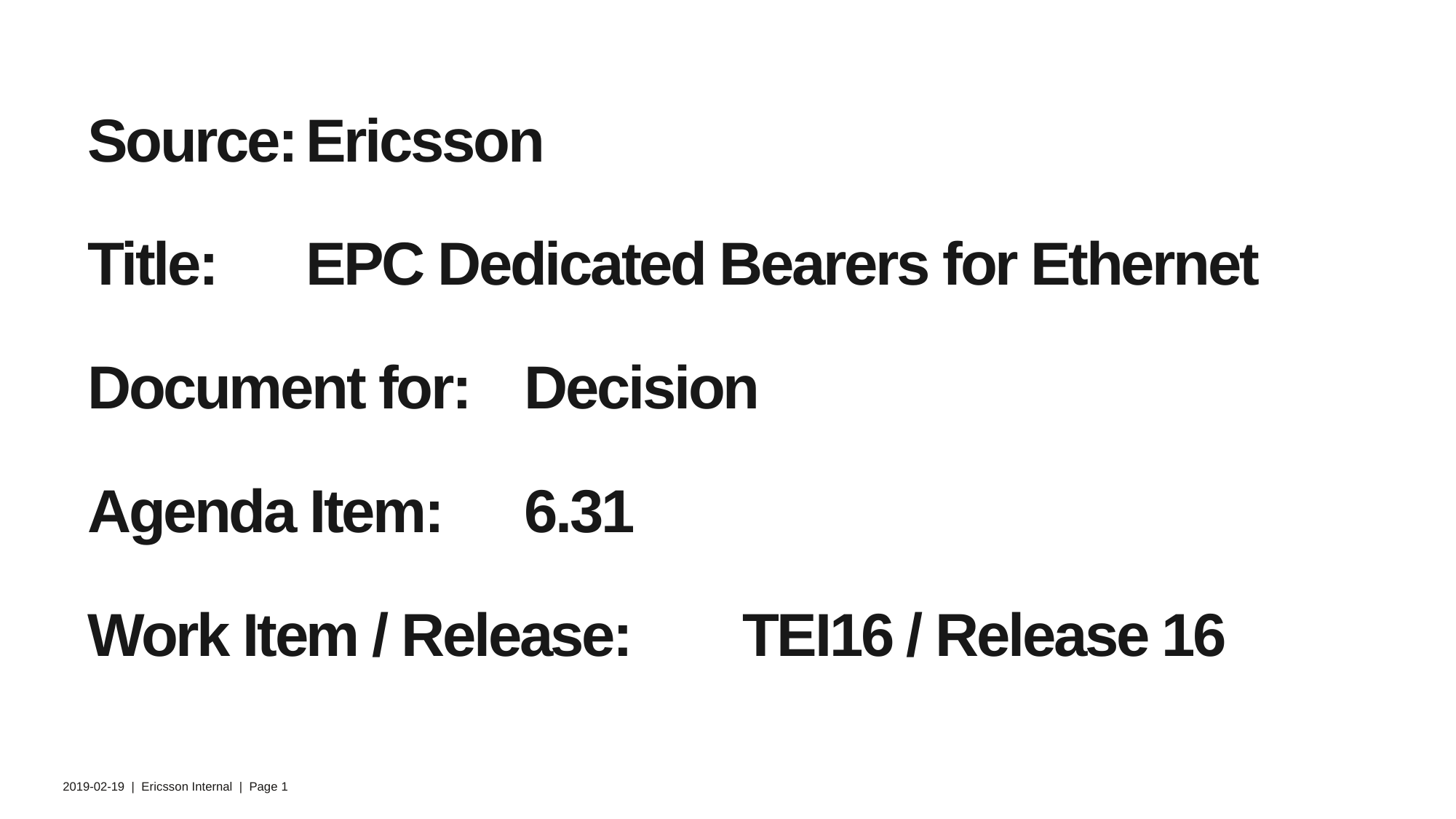

# Source:	Ericsson Title:	EPC Dedicated Bearers for Ethernet Document for:	Decision Agenda Item:	6.31 Work Item / Release:	TEI16 / Release 16